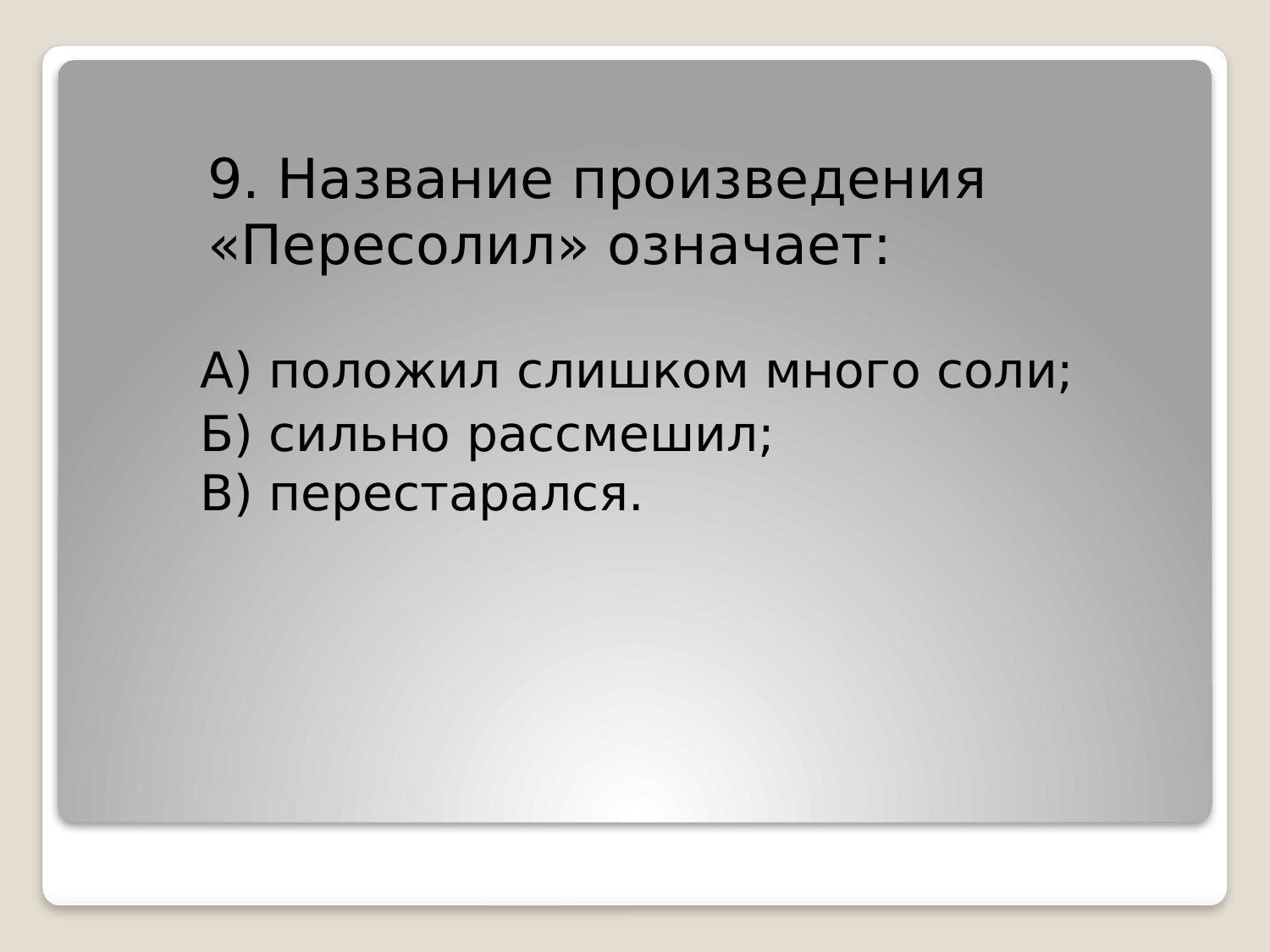

# 9. Название произведения «Пересолил» означает:
А) положил слишком много соли;
Б) сильно рассмешил;
В) перестарался.